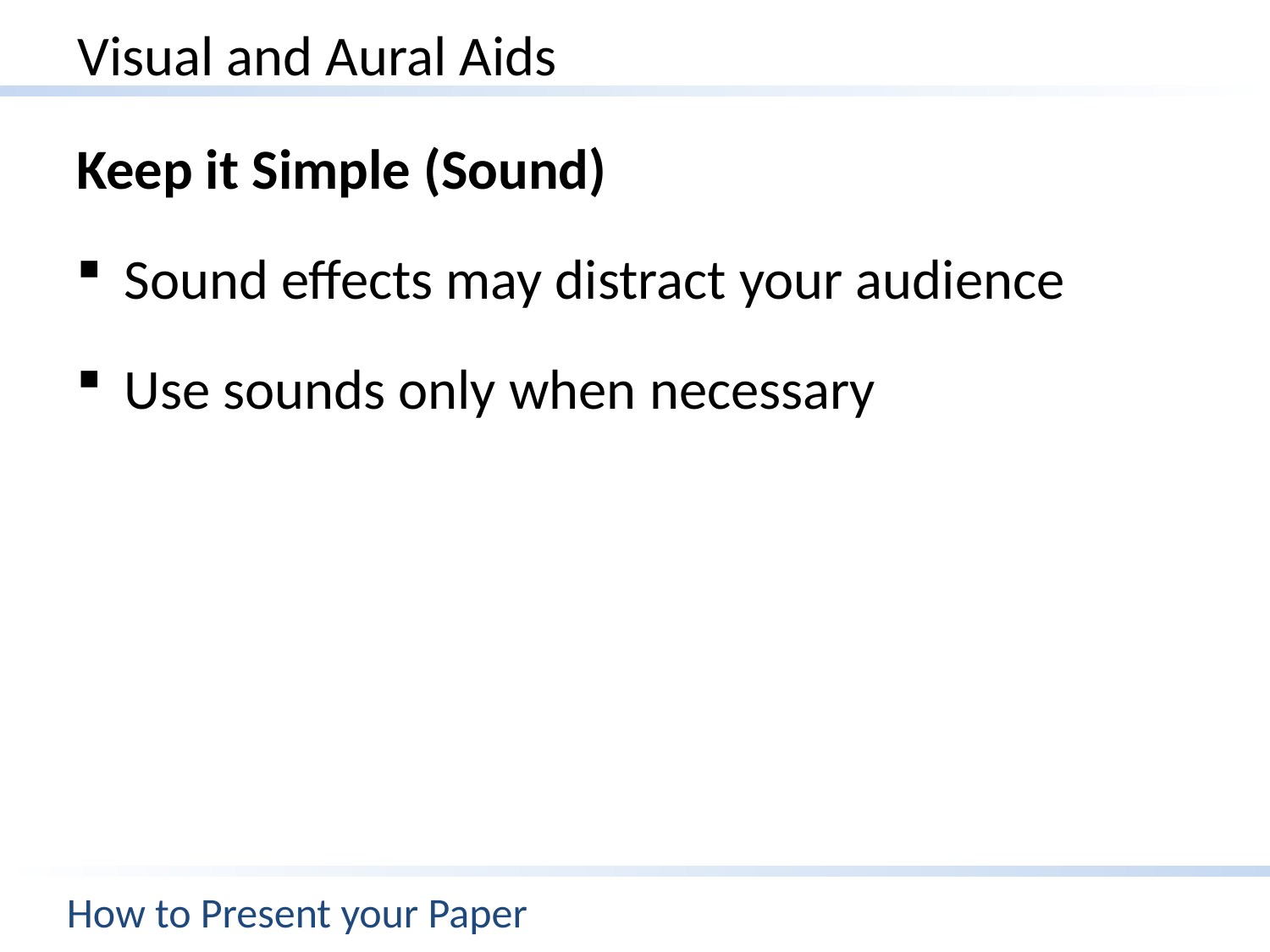

# Visual and Aural Aids

Keep it Simple (Sound)
Sound effects may distract your audience
Use sounds only when necessary
How to Present your Paper